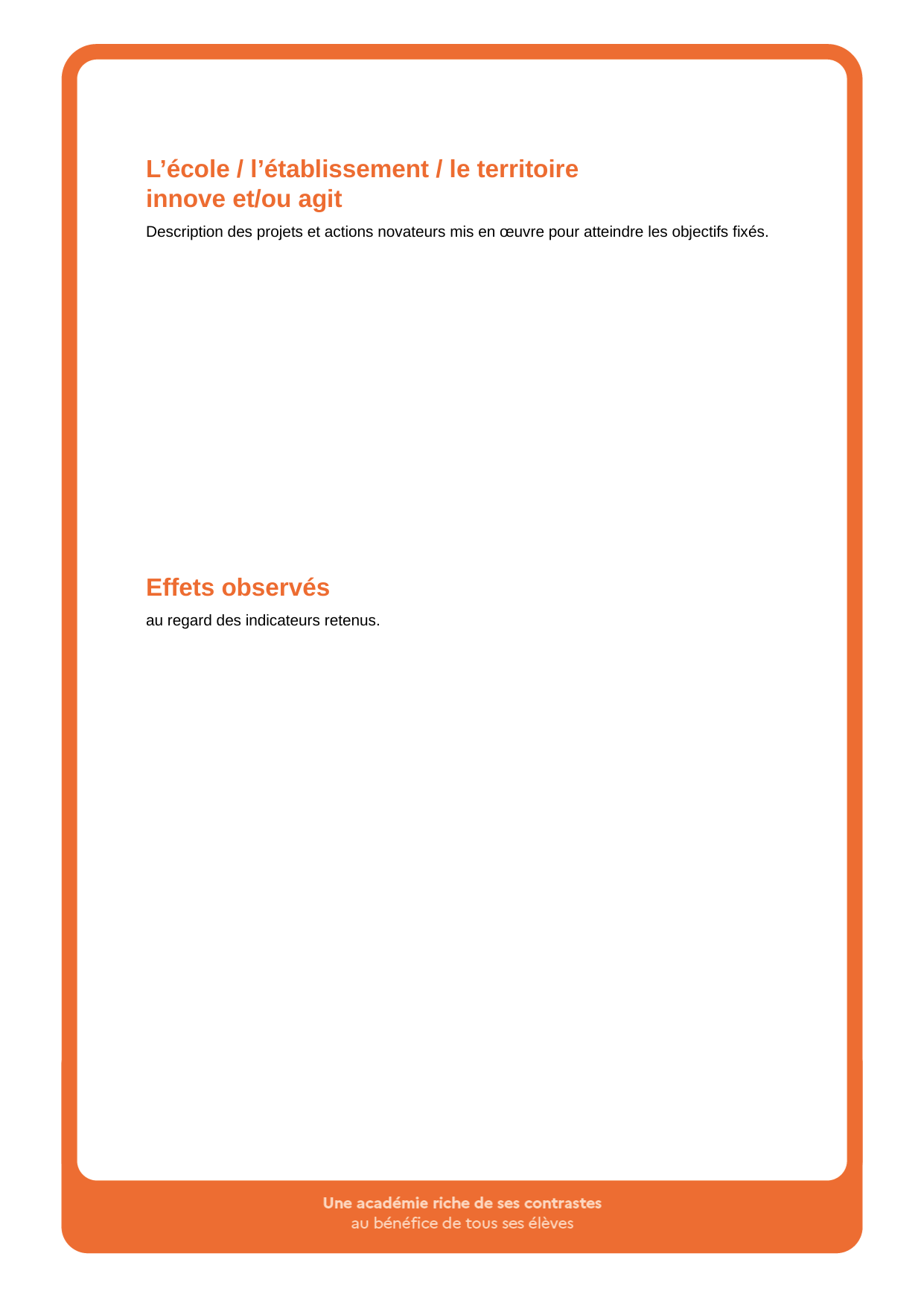

L’école / l’établissement / le territoire
innove et/ou agit
Description des projets et actions novateurs mis en œuvre pour atteindre les objectifs fixés.
Effets observés
au regard des indicateurs retenus.